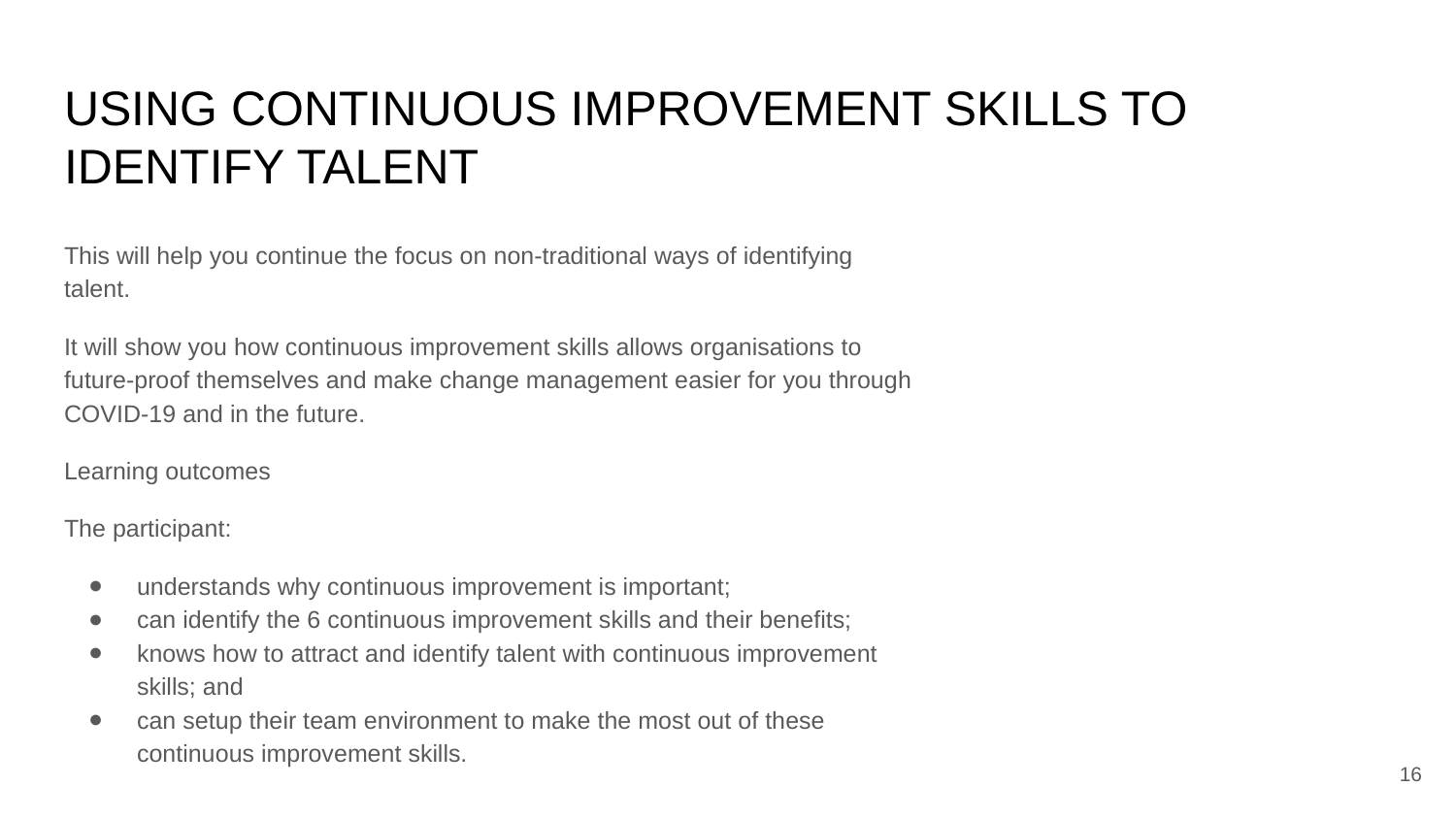

# USING CONTINUOUS IMPROVEMENT SKILLS TO IDENTIFY TALENT
This will help you continue the focus on non-traditional ways of identifying talent.
It will show you how continuous improvement skills allows organisations to future-proof themselves and make change management easier for you through COVID-19 and in the future.
Learning outcomes
The participant:
understands why continuous improvement is important;
can identify the 6 continuous improvement skills and their benefits;
knows how to attract and identify talent with continuous improvement skills; and
can setup their team environment to make the most out of these continuous improvement skills.

16